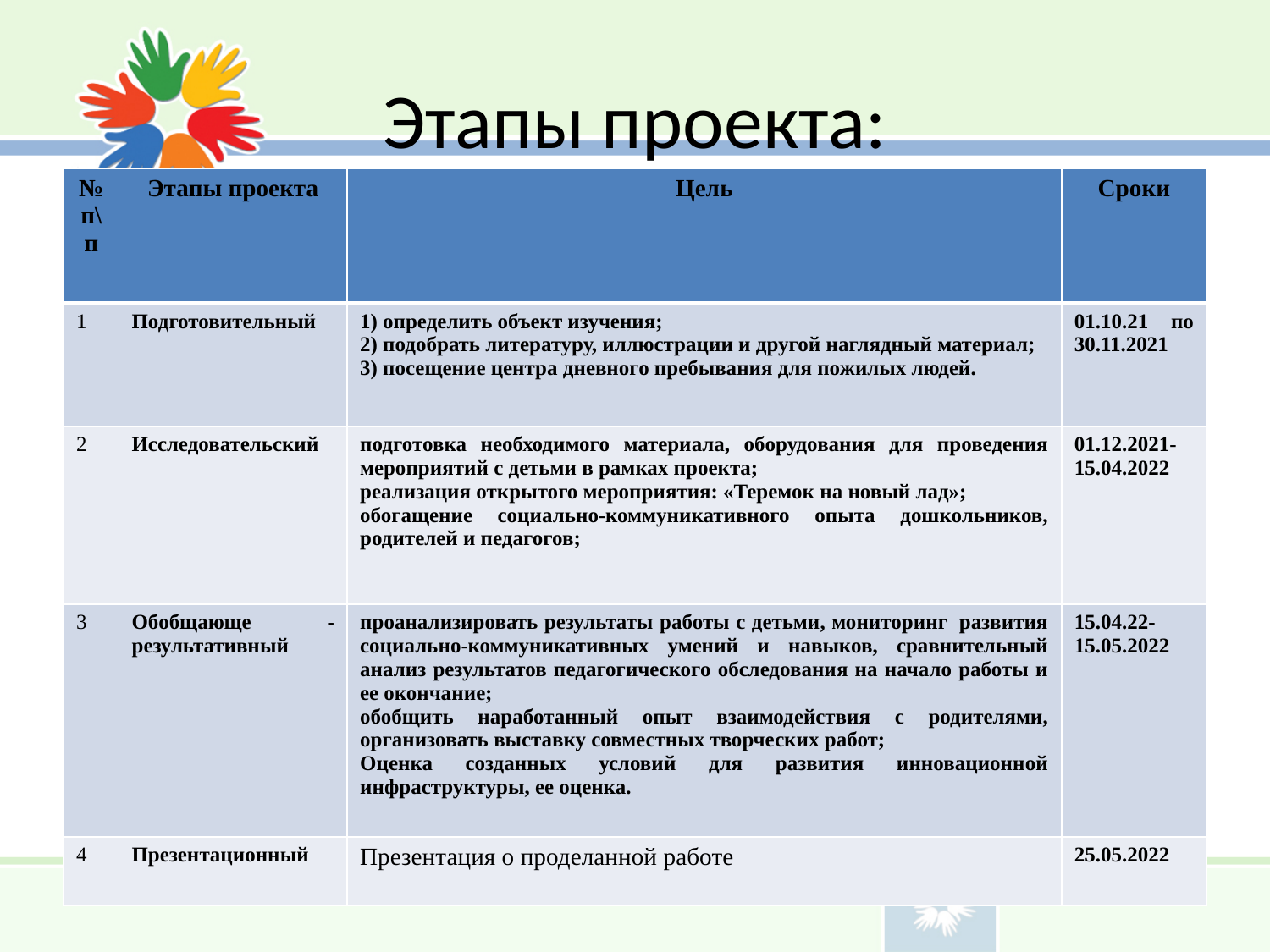

# Этапы проекта:

| № п\п | Этапы проекта | Цель | Сроки |
| --- | --- | --- | --- |
| 1 | Подготовительный | 1) определить объект изучения; 2) подобрать литературу, иллюстрации и другой наглядный материал; 3) посещение центра дневного пребывания для пожилых людей. | 01.10.21 по 30.11.2021 |
| 2 | Исследовательский | подготовка необходимого материала, оборудования для проведения мероприятий с детьми в рамках проекта; реализация открытого мероприятия: «Теремок на новый лад»; обогащение социально-коммуникативного опыта дошкольников, родителей и педагогов; | 01.12.2021-15.04.2022 |
| 3 | Обобщающе - результативный | проанализировать результаты работы с детьми, мониторинг  развития социально-коммуникативных умений и навыков, сравнительный анализ результатов педагогического обследования на начало работы и ее окончание; обобщить наработанный опыт взаимодействия с родителями, организовать выставку совместных творческих работ; Оценка созданных условий для развития инновационной инфраструктуры, ее оценка. | 15.04.22-15.05.2022 |
| 4 | Презентационный | Презентация о проделанной работе | 25.05.2022 |